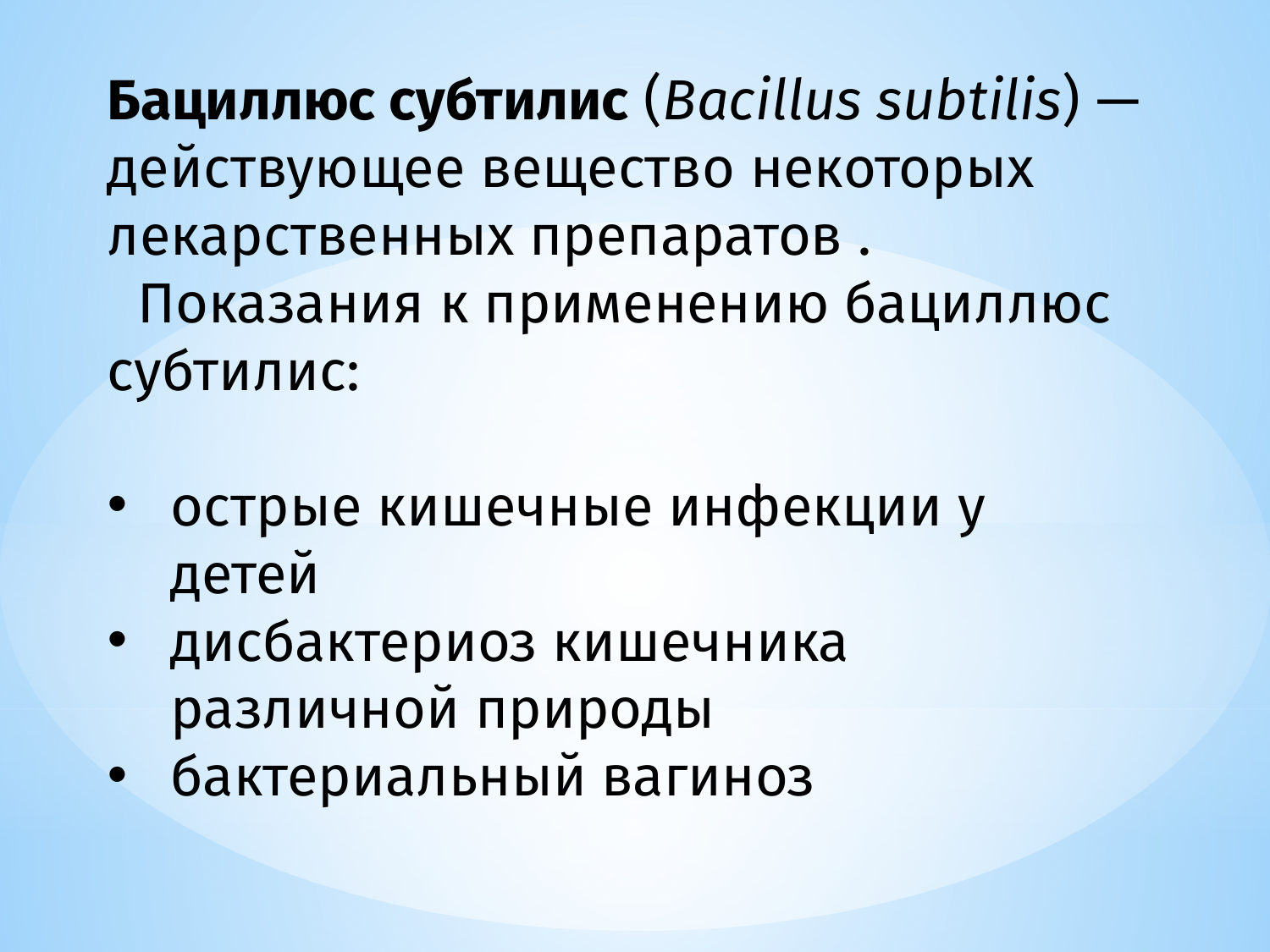

Бациллюс субтилис (Bacillus subtilis) — действующее вещество некоторых лекарственных препаратов .
  Показания к применению бациллюс субтилис:
острые кишечные инфекции у детей
дисбактериоз кишечника различной природы
бактериальный вагиноз